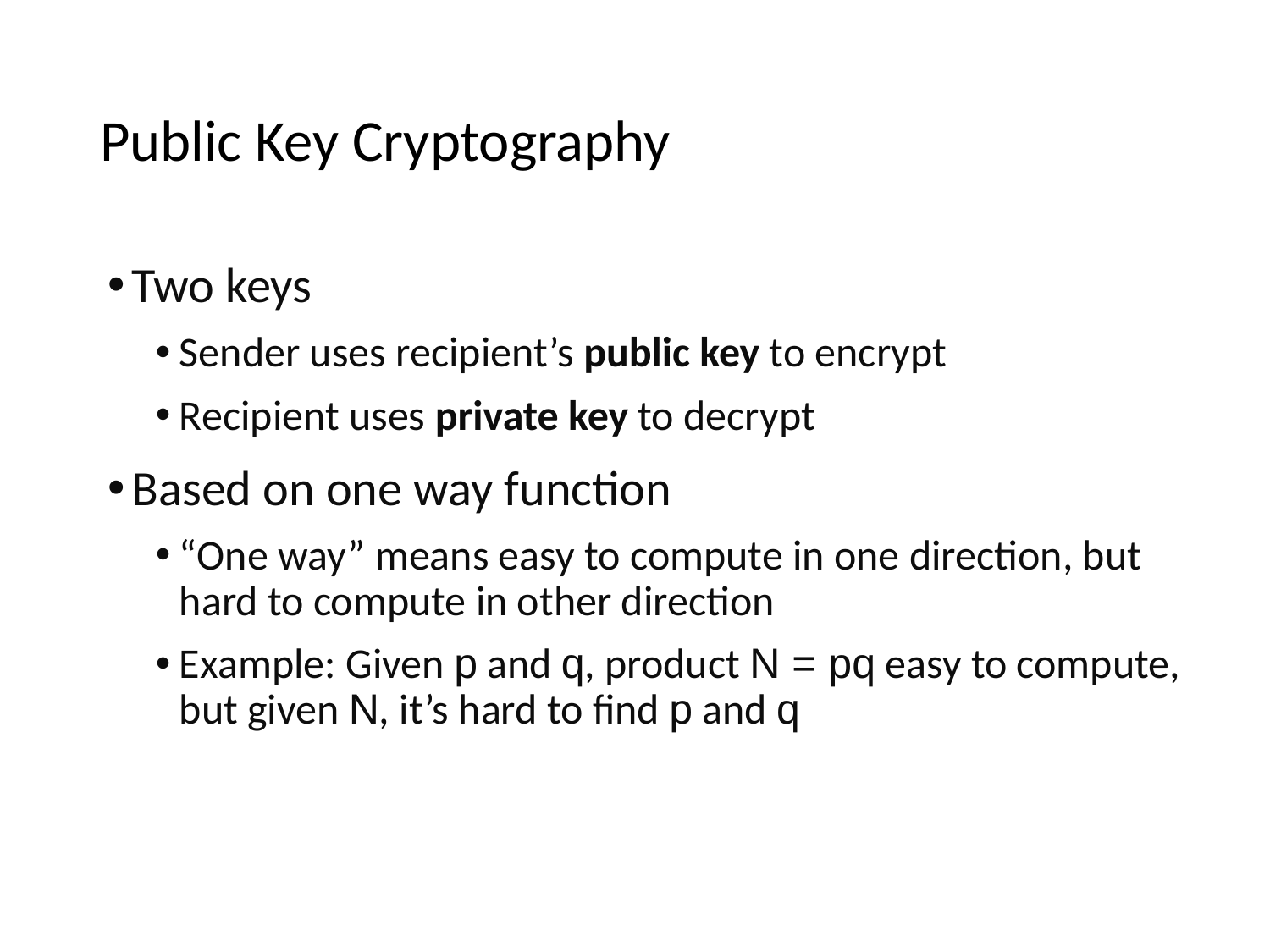

# Public Key Cryptography
Two keys
Sender uses recipient’s public key to encrypt
Recipient uses private key to decrypt
Based on one way function
“One way” means easy to compute in one direction, but hard to compute in other direction
Example: Given p and q, product N = pq easy to compute, but given N, it’s hard to find p and q